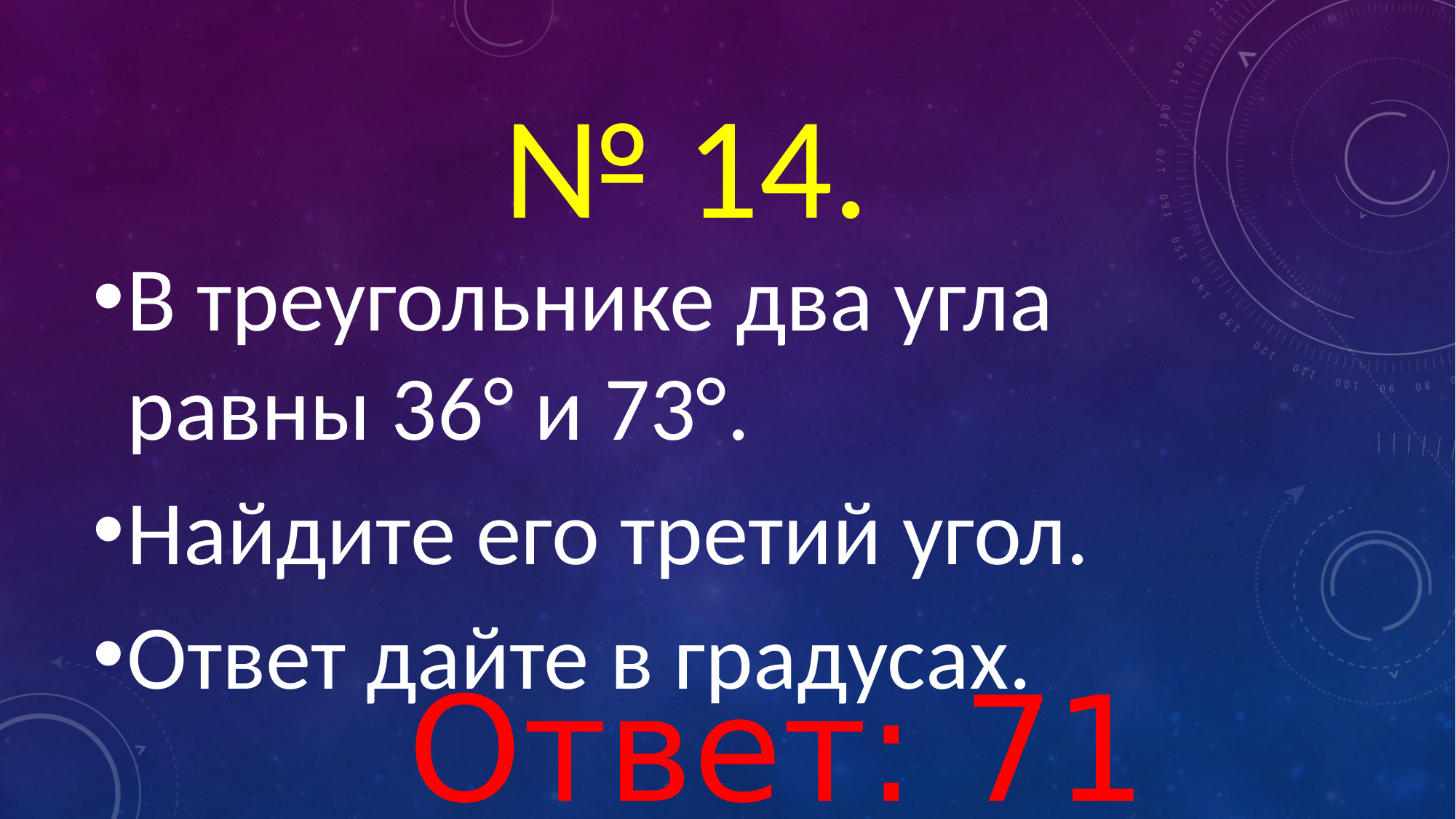

# № 14.
В треугольнике два угла равны 36° и 73°.
Найдите его третий угол.
Ответ дайте в градусах.
Ответ: 71